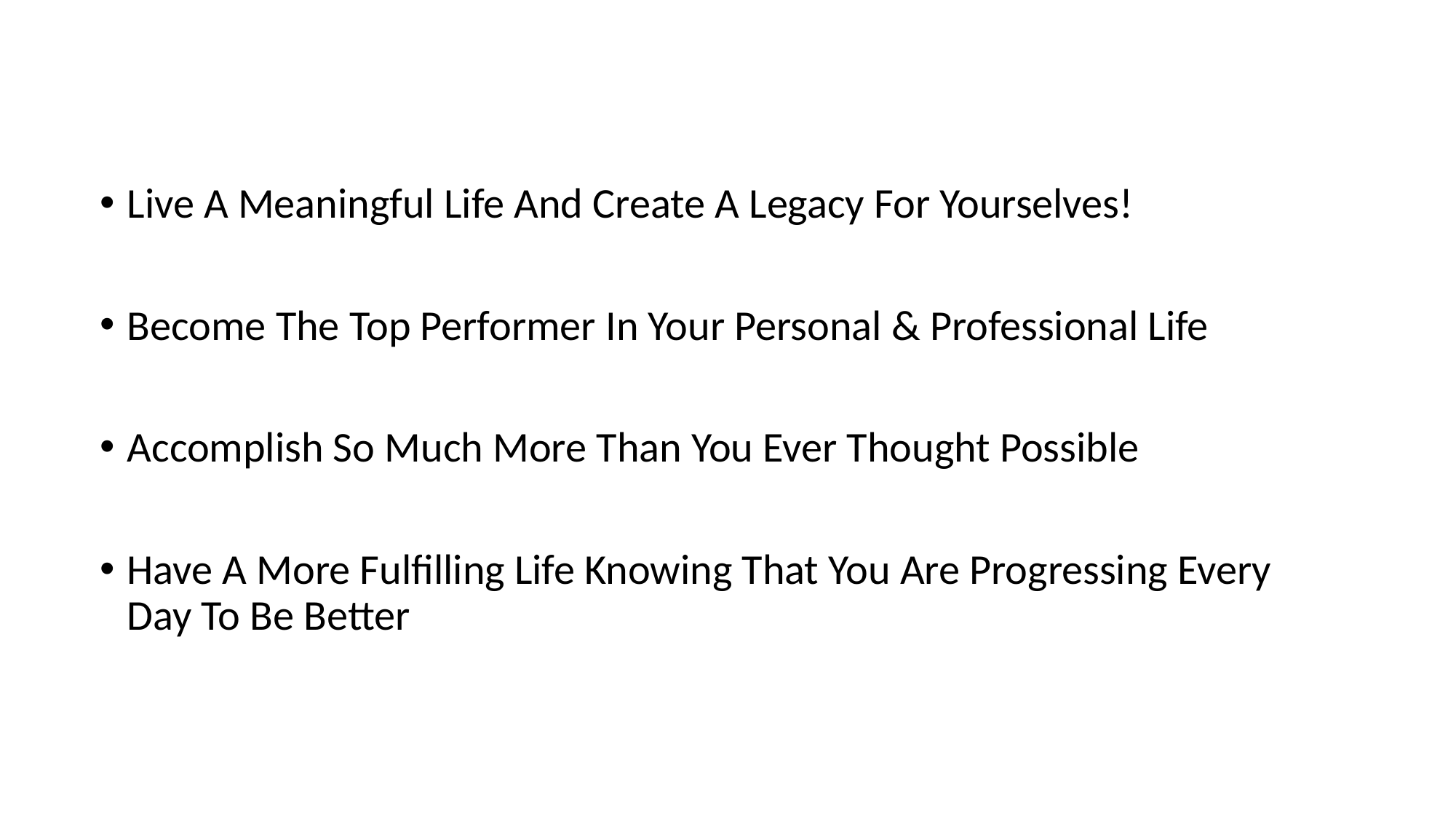

Live A Meaningful Life And Create A Legacy For Yourselves!

Become The Top Performer In Your Personal & Professional Life

Accomplish So Much More Than You Ever Thought Possible

Have A More Fulfilling Life Knowing That You Are Progressing Every Day To Be Better